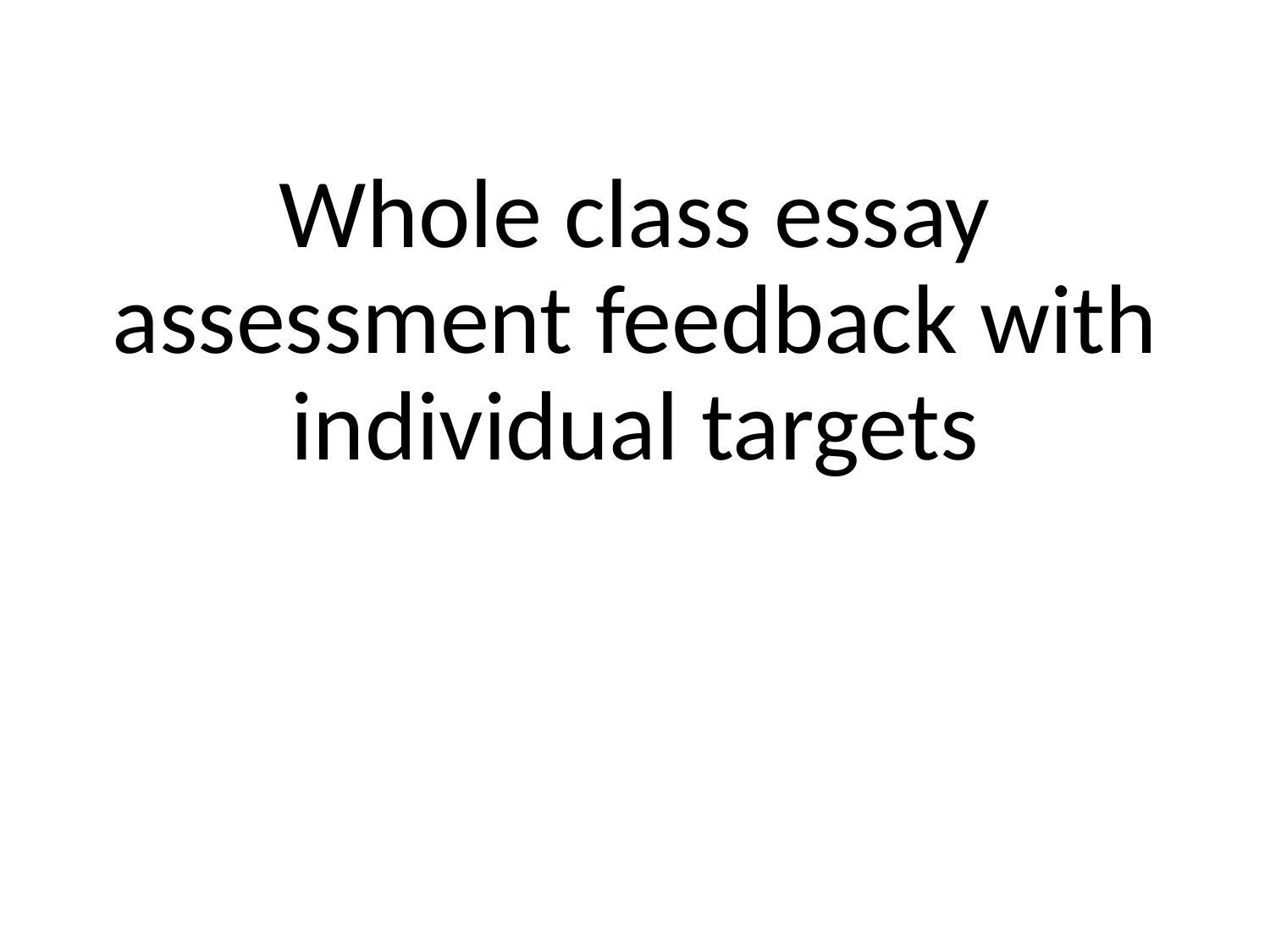

# Whole class essay assessment feedback with individual targets